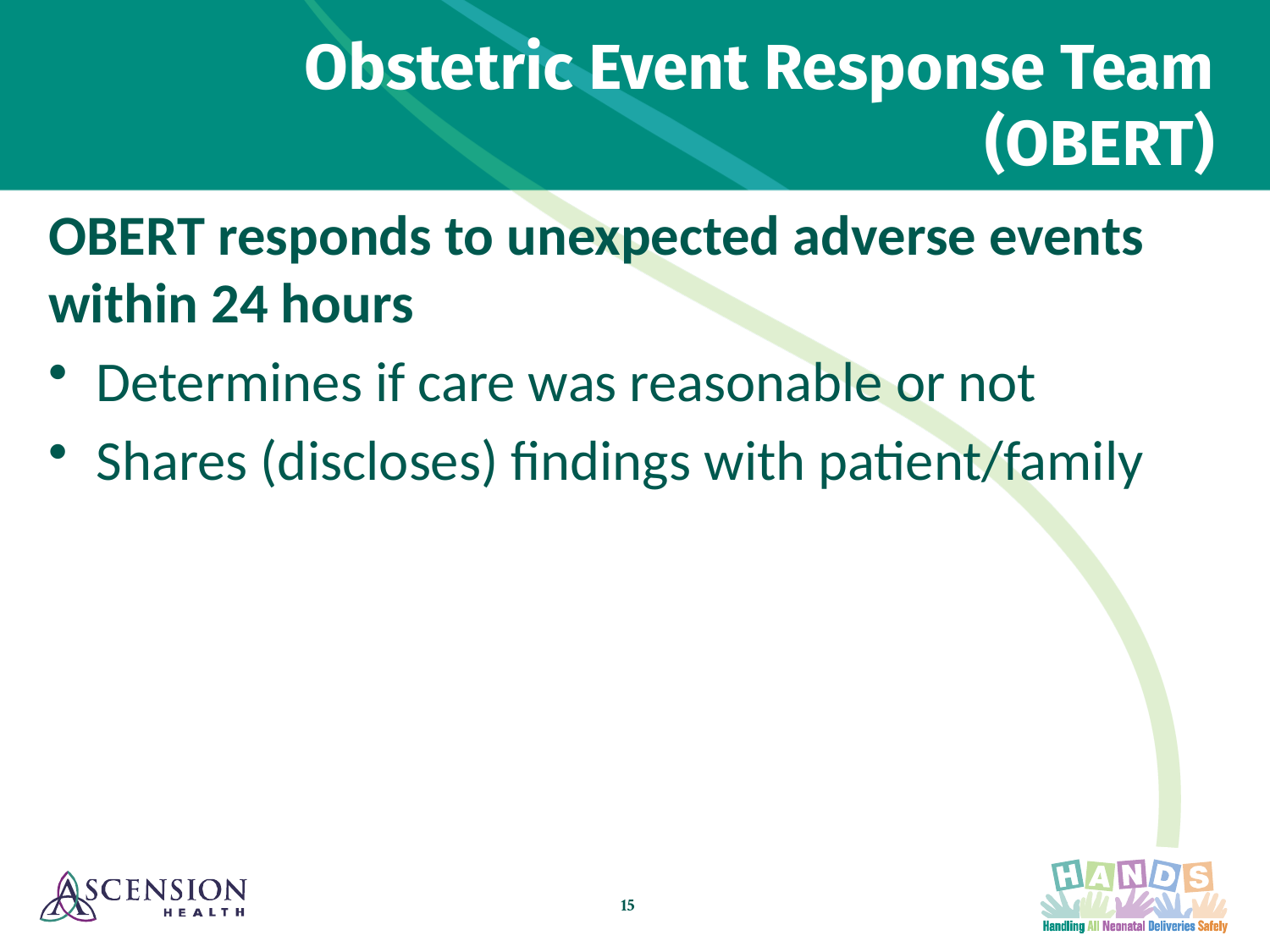

# Obstetric Event Response Team (OBERT)
OBERT responds to unexpected adverse events within 24 hours
Determines if care was reasonable or not
Shares (discloses) findings with patient/family